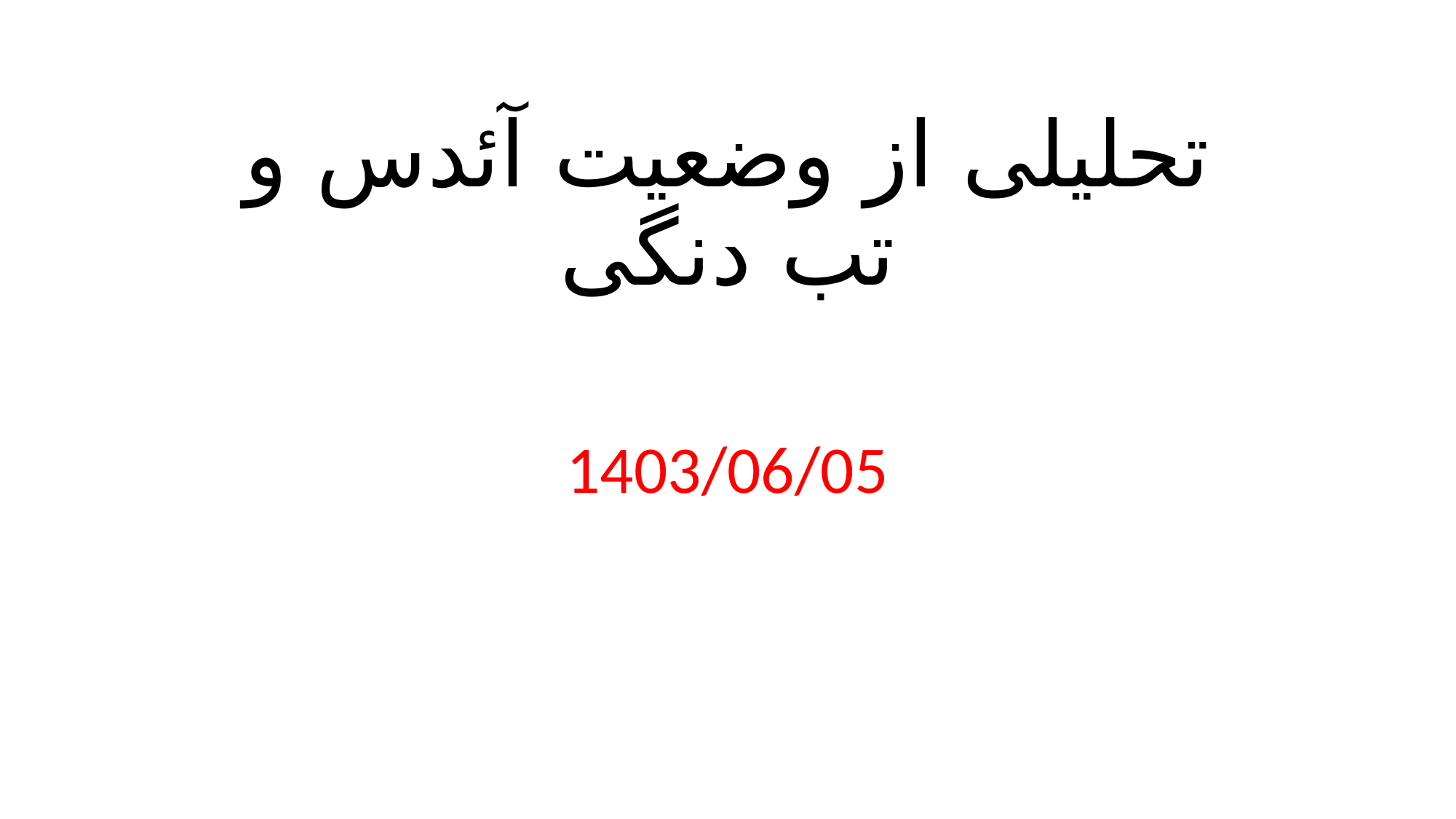

# تحلیلی از وضعیت آئدس و تب دنگی
1403/06/05